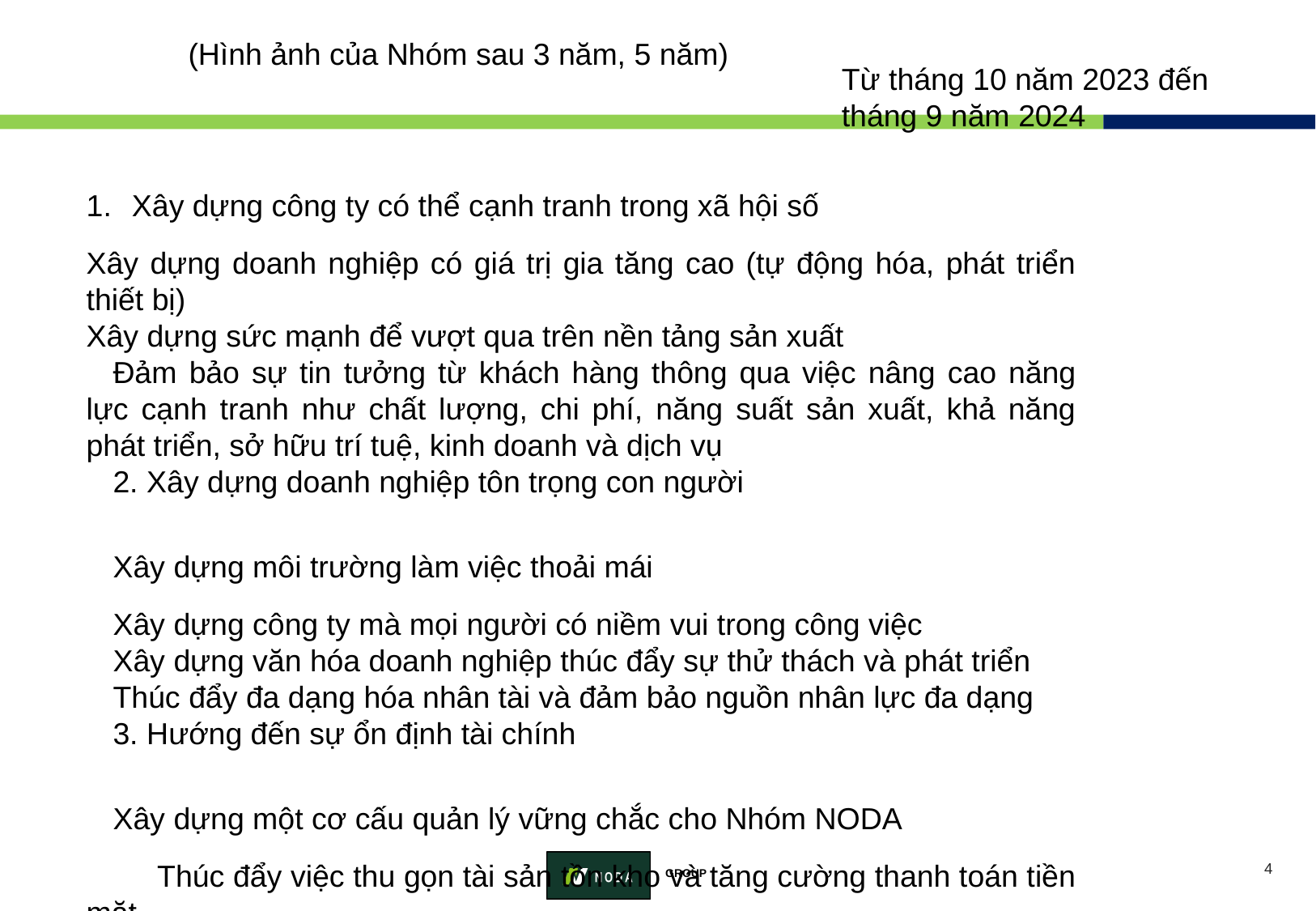

(Hình ảnh của Nhóm sau 3 năm, 5 năm)
Từ tháng 10 năm 2023 đến tháng 9 năm 2024

Xây dựng công ty có thể cạnh tranh trong xã hội số

Xây dựng doanh nghiệp có giá trị gia tăng cao (tự động hóa, phát triển thiết bị)
Xây dựng sức mạnh để vượt qua trên nền tảng sản xuất
Đảm bảo sự tin tưởng từ khách hàng thông qua việc nâng cao năng lực cạnh tranh như chất lượng, chi phí, năng suất sản xuất, khả năng phát triển, sở hữu trí tuệ, kinh doanh và dịch vụ
2. Xây dựng doanh nghiệp tôn trọng con người

Xây dựng môi trường làm việc thoải mái

Xây dựng công ty mà mọi người có niềm vui trong công việc
Xây dựng văn hóa doanh nghiệp thúc đẩy sự thử thách và phát triển
Thúc đẩy đa dạng hóa nhân tài và đảm bảo nguồn nhân lực đa dạng
3. Hướng đến sự ổn định tài chính

Xây dựng một cơ cấu quản lý vững chắc cho Nhóm NODA

Thúc đẩy việc thu gọn tài sản tồn kho và tăng cường thanh toán tiền mặt
Thúc đẩy cải cách cấu trúc để nâng cao hiệu suất kinh doanh thông qua việc hiển thị số liệu
Tầm nhìn năm 2023
4